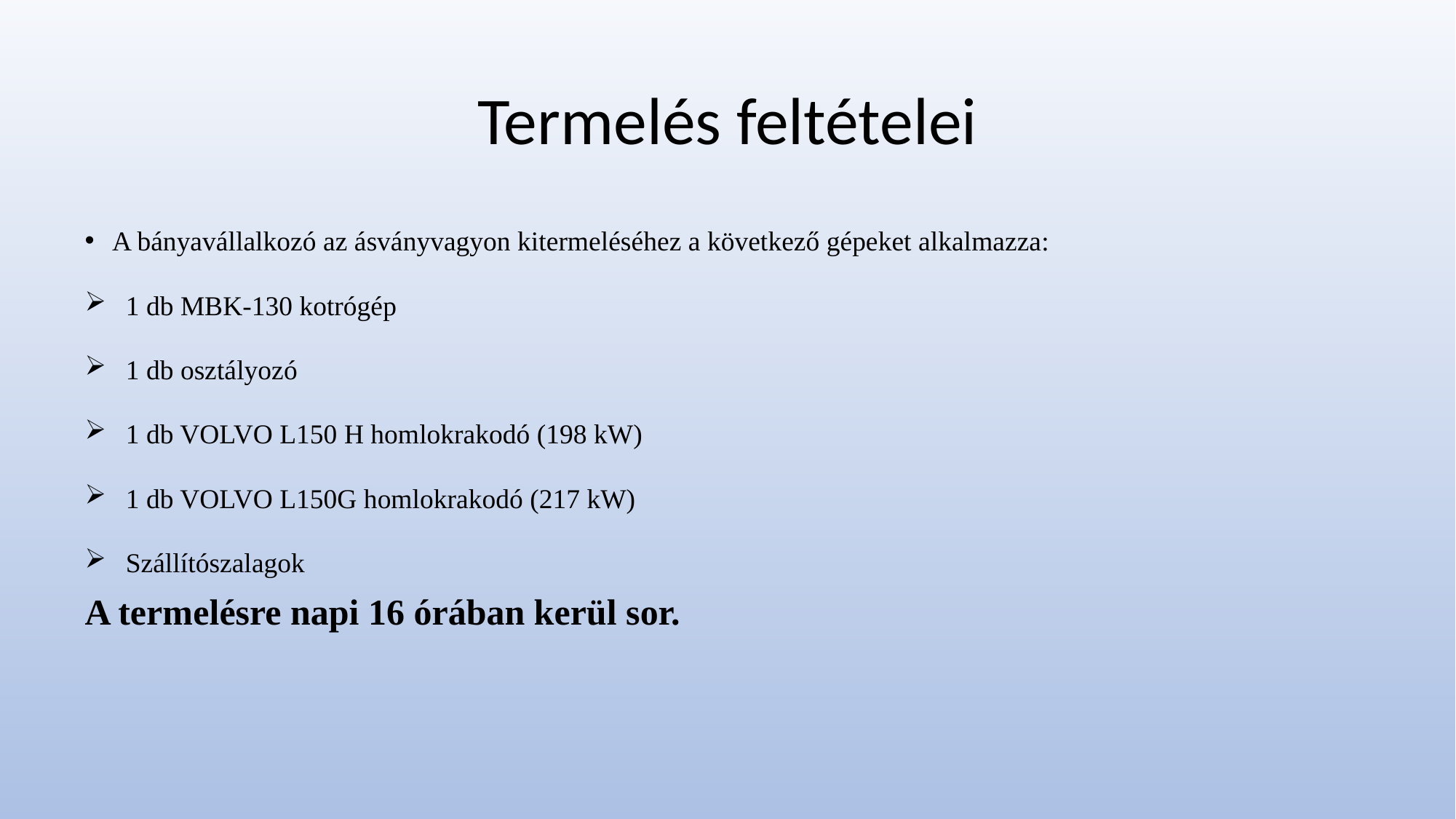

# Termelés feltételei
A bányavállalkozó az ásványvagyon kitermeléséhez a következő gépeket alkalmazza:
1 db MBK-130 kotrógép
1 db osztályozó
1 db VOLVO L150 H homlokrakodó (198 kW)
1 db VOLVO L150G homlokrakodó (217 kW)
Szállítószalagok
A termelésre napi 16 órában kerül sor.